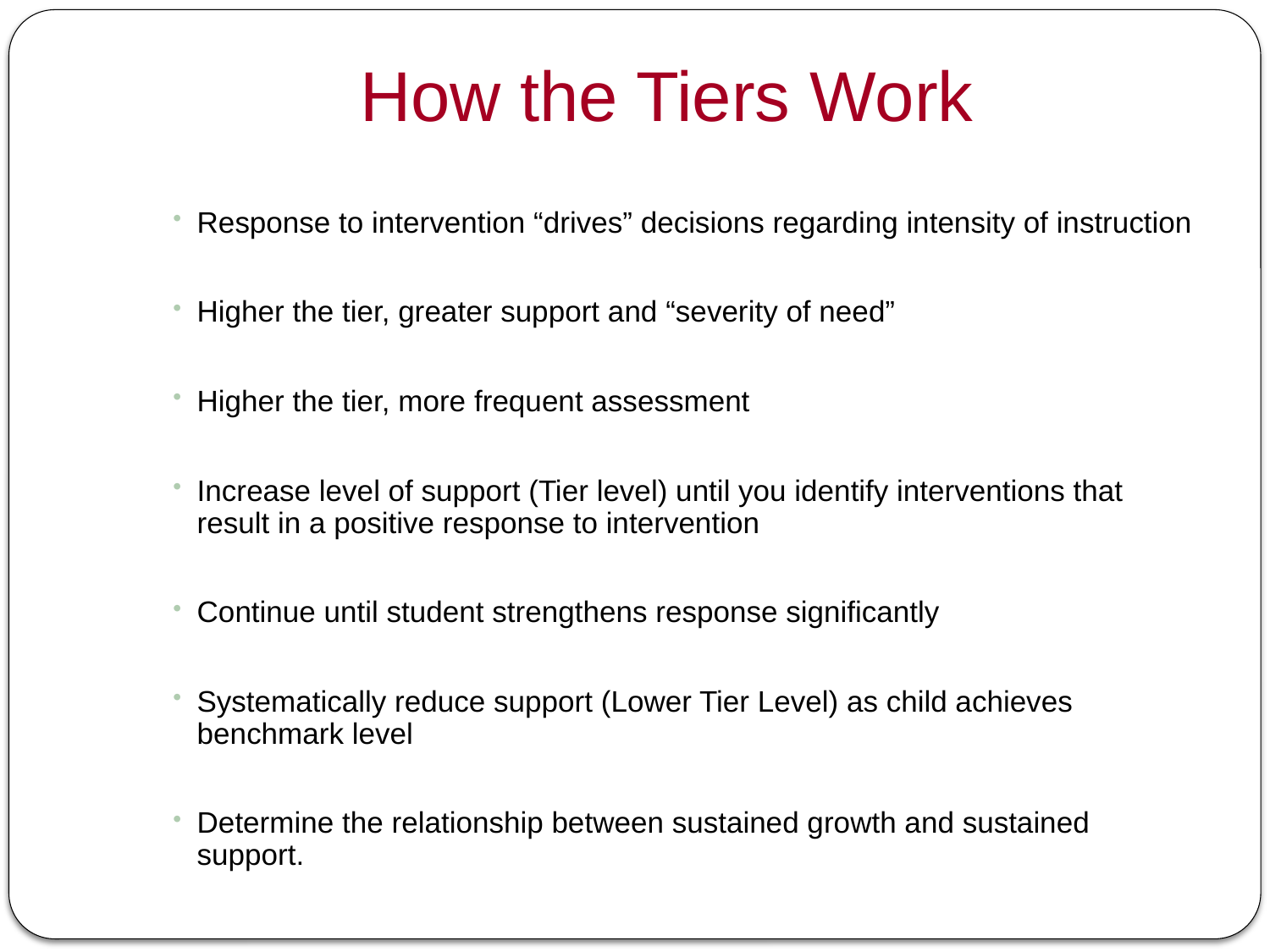

# How the Tiers Work
Response to intervention “drives” decisions regarding intensity of instruction

Higher the tier, greater support and “severity of need”

Higher the tier, more frequent assessment

Increase level of support (Tier level) until you identify interventions that result in a positive response to intervention

Continue until student strengthens response significantly

Systematically reduce support (Lower Tier Level) as child achieves benchmark level

Determine the relationship between sustained growth and sustained support.